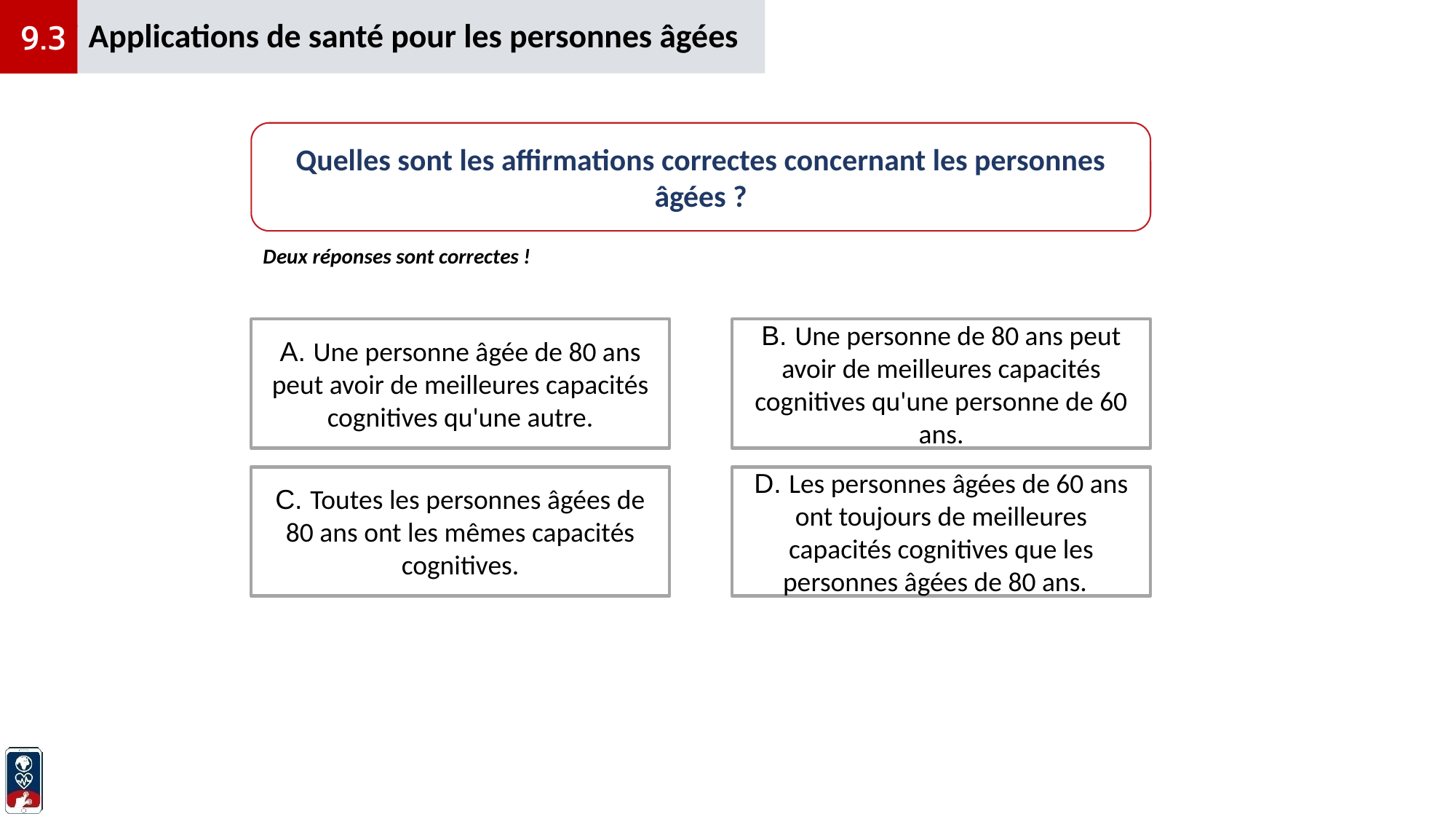

Applications de santé pour les personnes âgées
9.3
Quelles sont les affirmations correctes concernant les personnes âgées ?
Deux réponses sont correctes !
A. Une personne âgée de 80 ans peut avoir de meilleures capacités cognitives qu'une autre.
B. Une personne de 80 ans peut avoir de meilleures capacités cognitives qu'une personne de 60 ans.
D. Les personnes âgées de 60 ans ont toujours de meilleures capacités cognitives que les personnes âgées de 80 ans.
C. Toutes les personnes âgées de 80 ans ont les mêmes capacités cognitives.